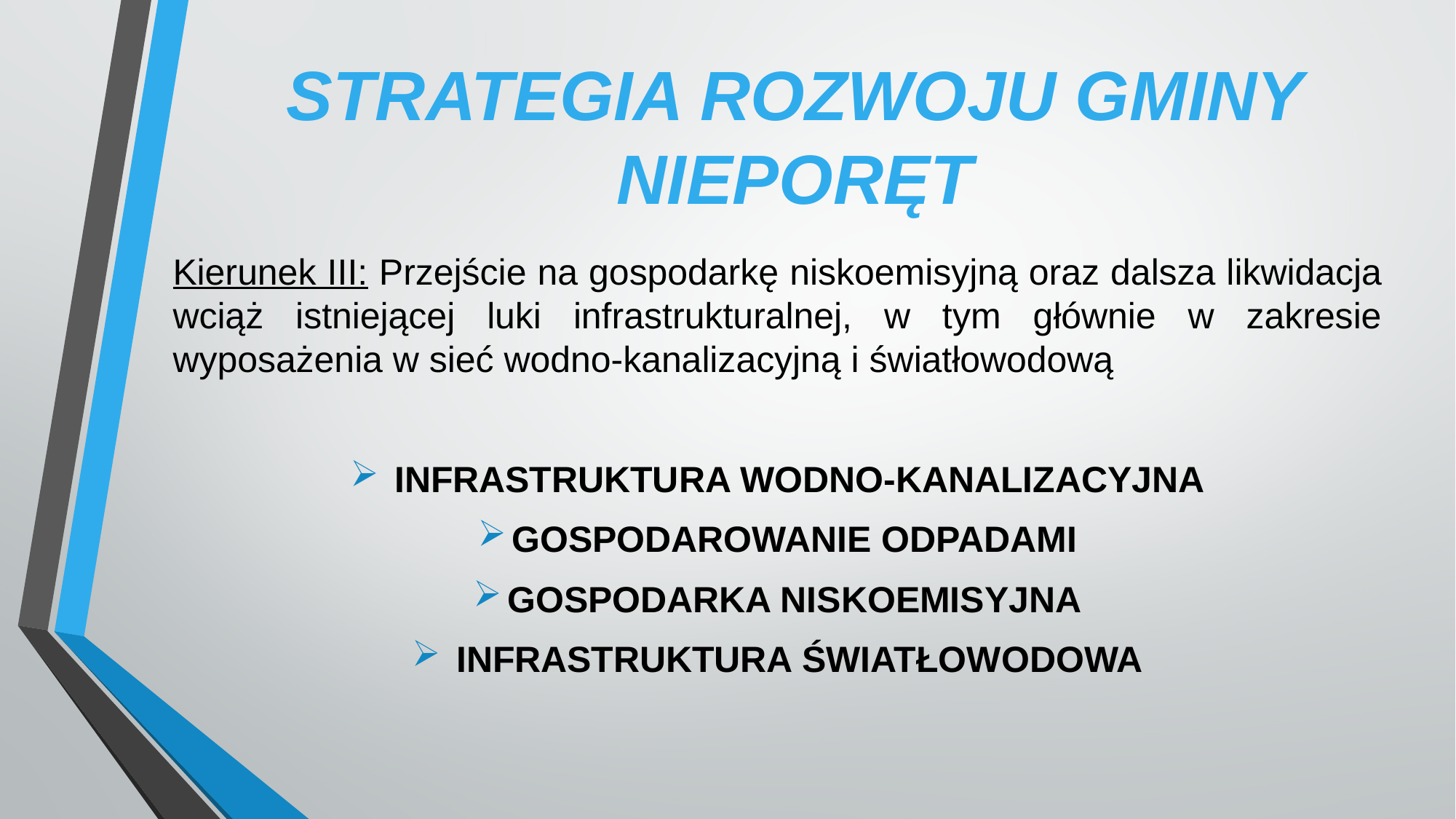

# Strategia rozwoju gminy Nieporęt
Kierunek III: Przejście na gospodarkę niskoemisyjną oraz dalsza likwidacja wciąż istniejącej luki infrastrukturalnej, w tym głównie w zakresie wyposażenia w sieć wodno-kanalizacyjną i światłowodową

 infrastruktura wodno-kanalizacyjna
Gospodarowanie odpadami
Gospodarka niskoemisyjna
 Infrastruktura światłowodowa